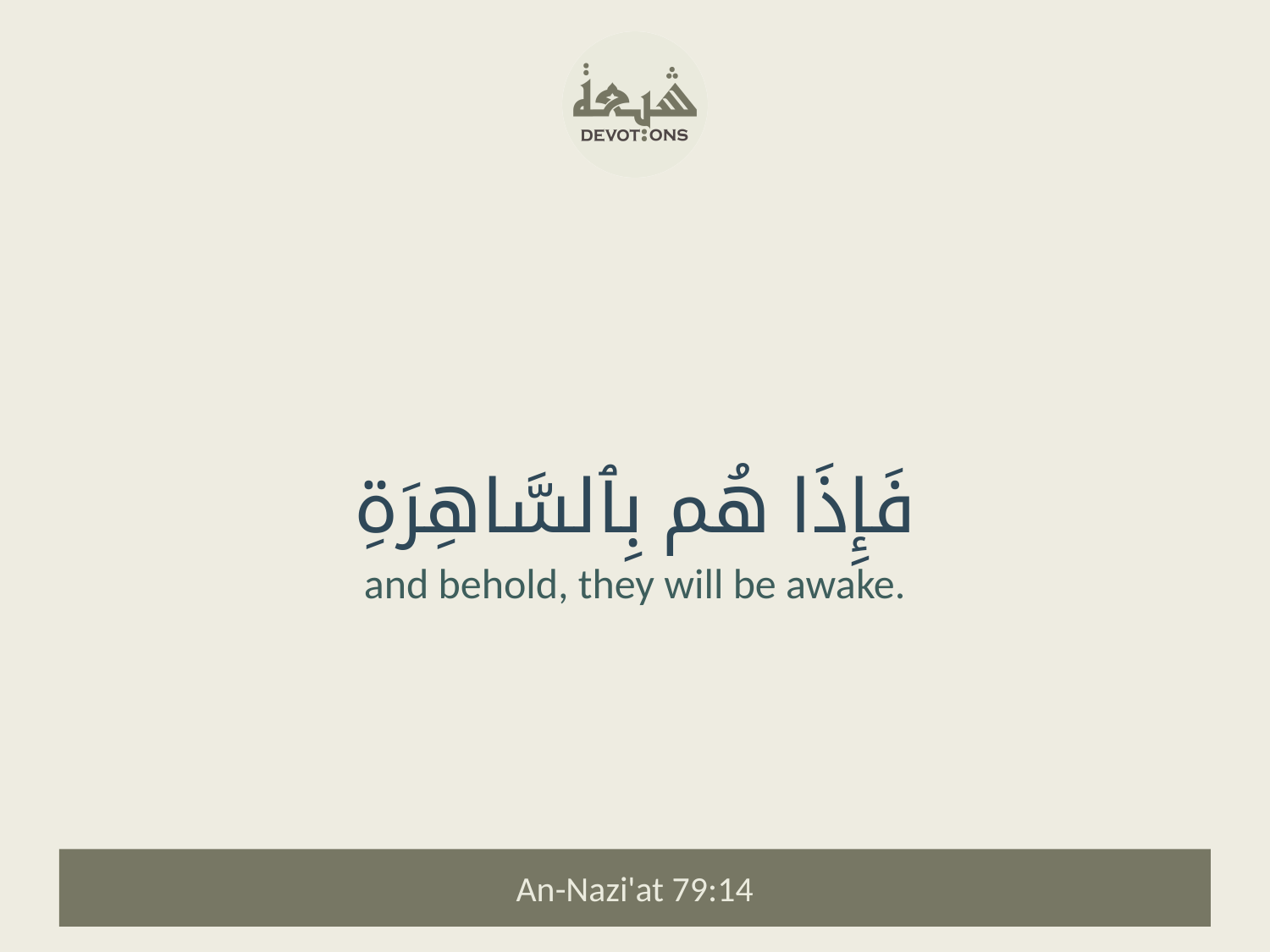

فَإِذَا هُم بِٱلسَّاهِرَةِ
and behold, they will be awake.
An-Nazi'at 79:14